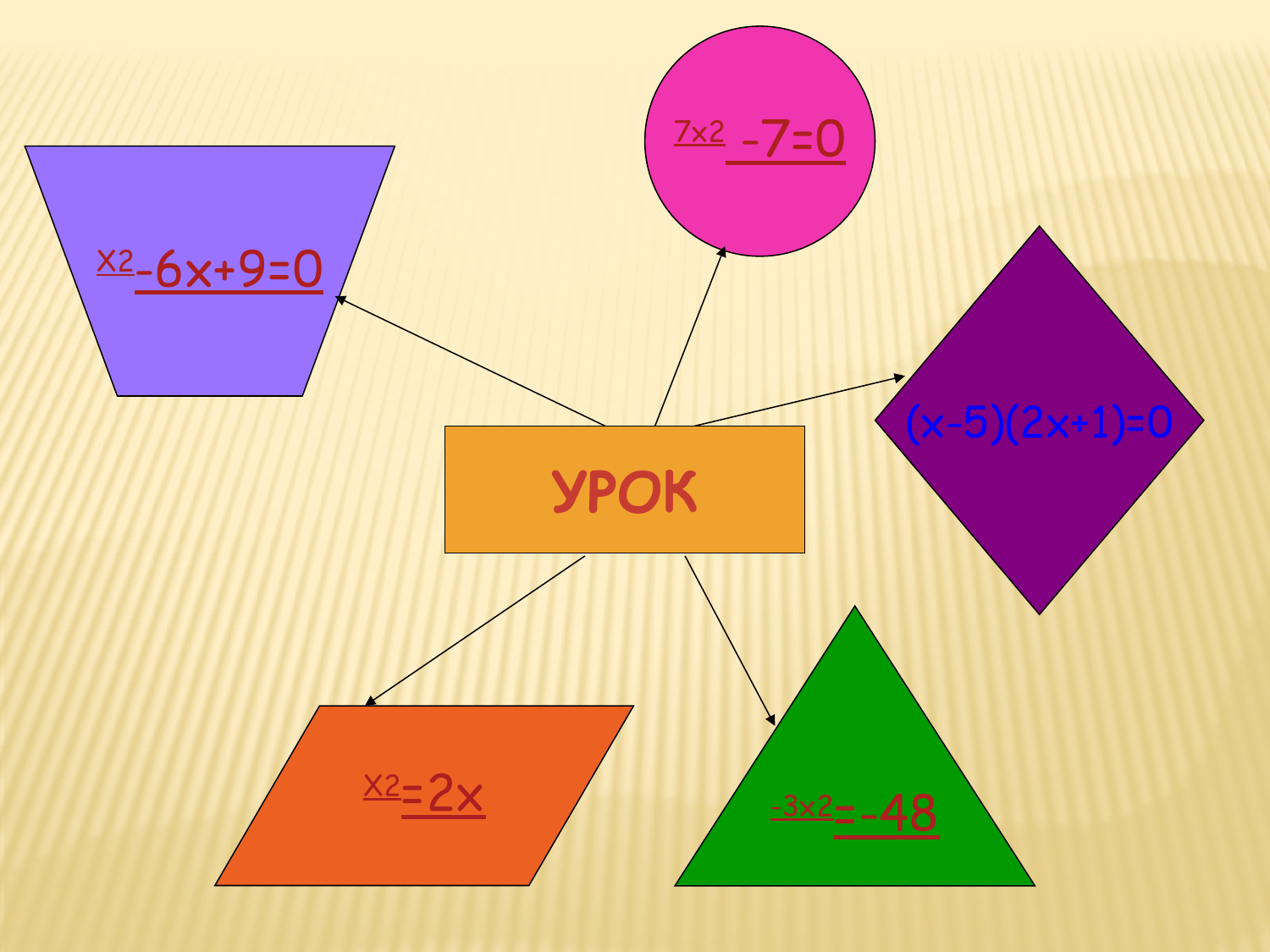

7х2 -7=0
Х2-6х+9=0
(х-5)(2х+1)=0

УРОК

-3х2=-48
Х2=2х